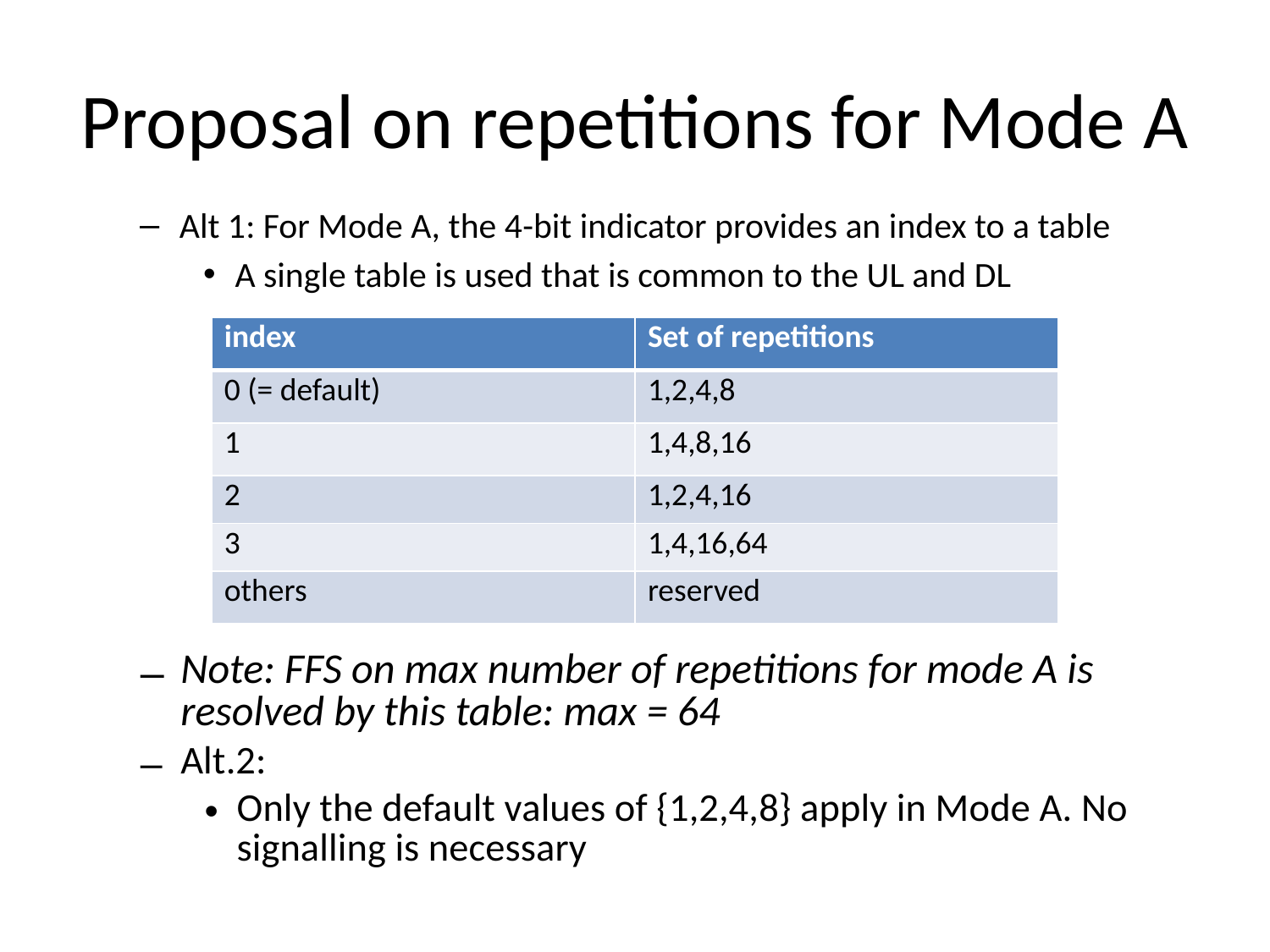

# Proposal on repetitions for Mode A
Alt 1: For Mode A, the 4-bit indicator provides an index to a table
A single table is used that is common to the UL and DL

| index | Set of repetitions |
| --- | --- |
| 0 (= default) | 1,2,4,8 |
| 1 | 1,4,8,16 |
| 2 | 1,2,4,16 |
| 3 | 1,4,16,64 |
| others | reserved |
Note: FFS on max number of repetitions for mode A is resolved by this table: max = 64
Alt.2:
Only the default values of {1,2,4,8} apply in Mode A. No signalling is necessary